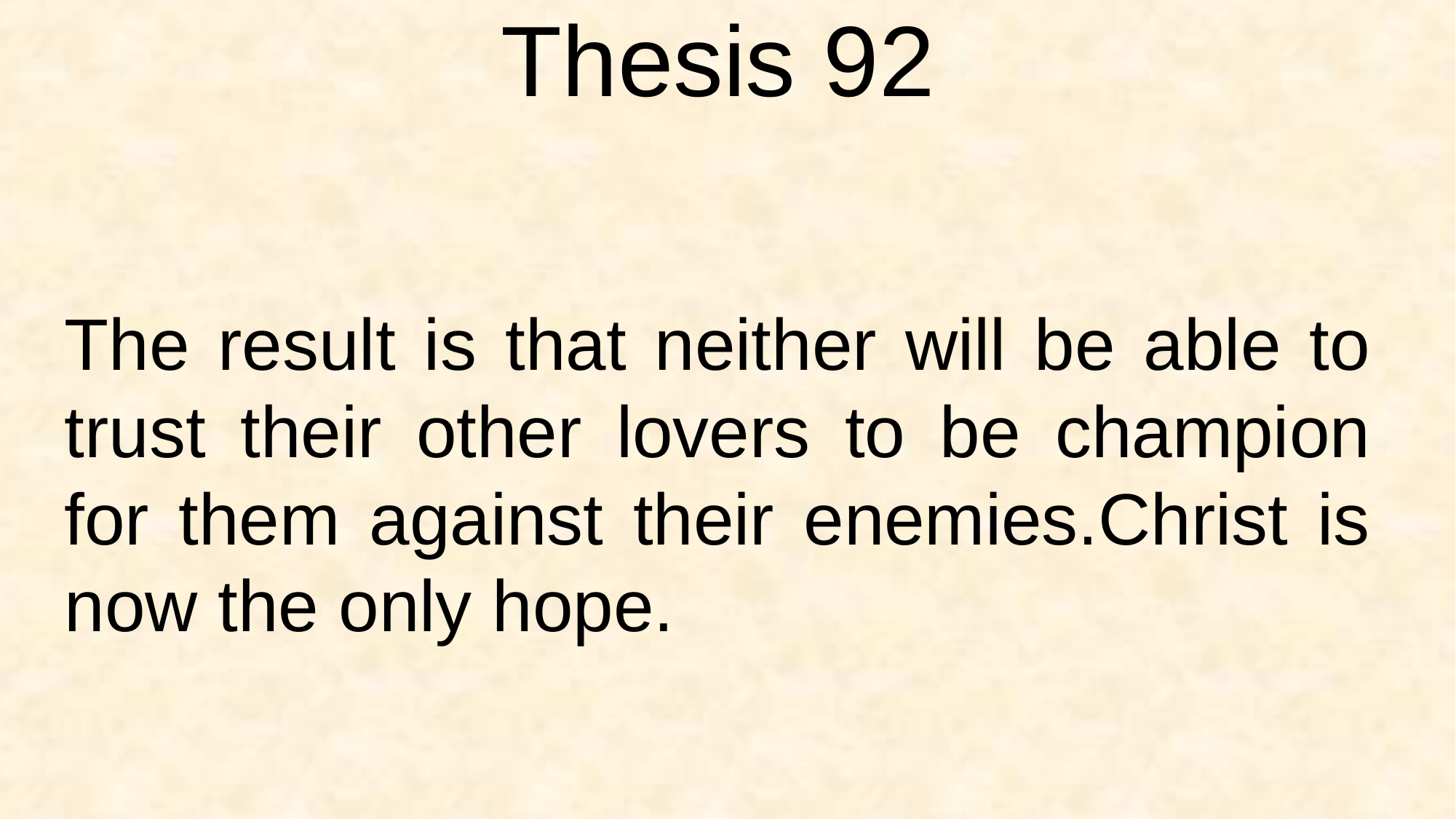

Thesis 92

The result is that neither will be able to trust their other lovers to be champion for them against their enemies.Christ is now the only hope.